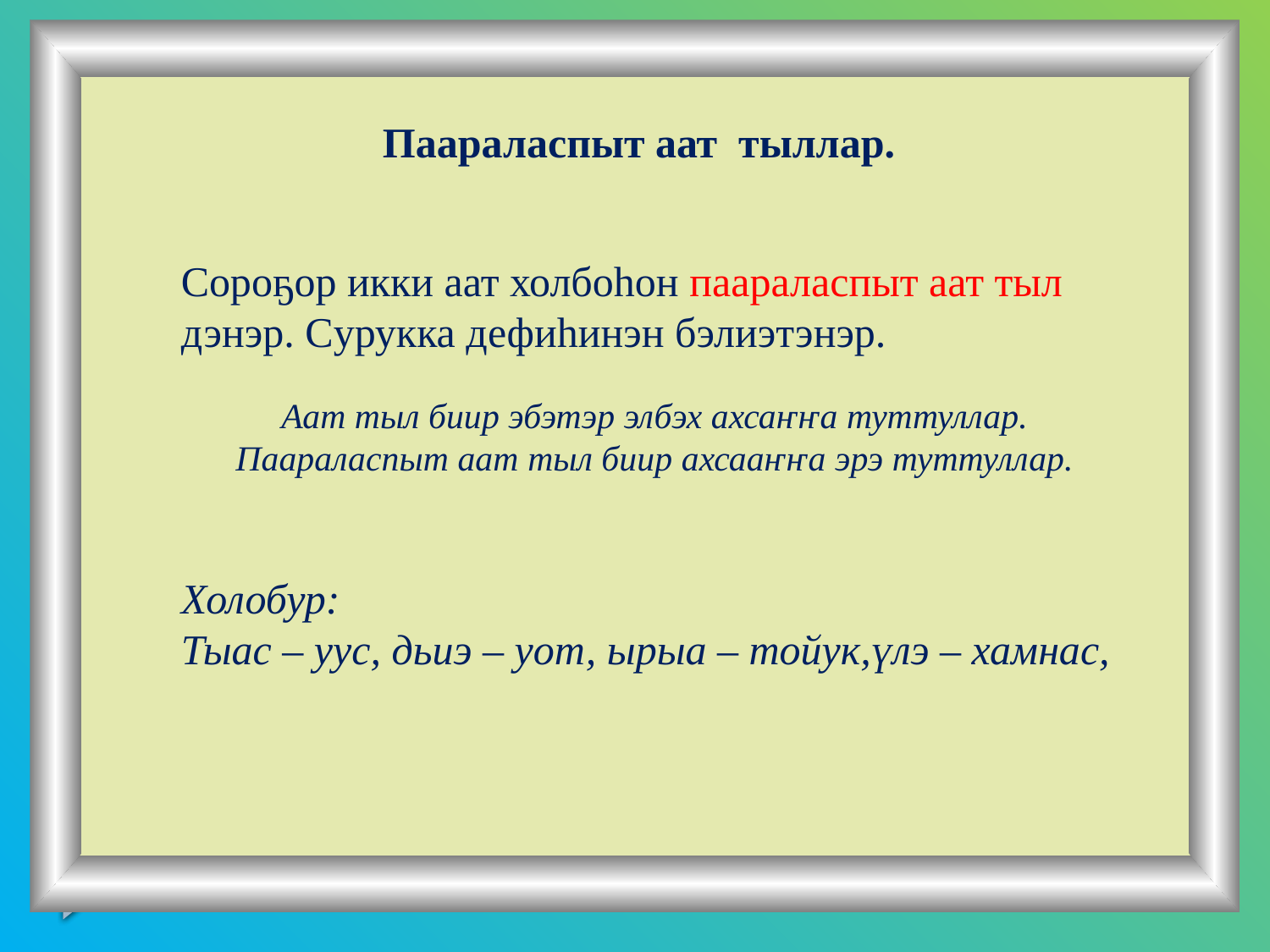

Паараласпыт аат  тыллар.
Сороҕор икки аат холбоһон паараласпыт аат тыл дэнэр. Сурукка дефиһинэн бэлиэтэнэр.
Аат тыл биир эбэтэр элбэх ахсаҥҥа туттуллар. Паараласпыт аат тыл биир ахсааҥҥа эрэ туттуллар.
Холобур:
Тыас – уус, дьиэ – уот, ырыа – тойук,үлэ – хамнас,